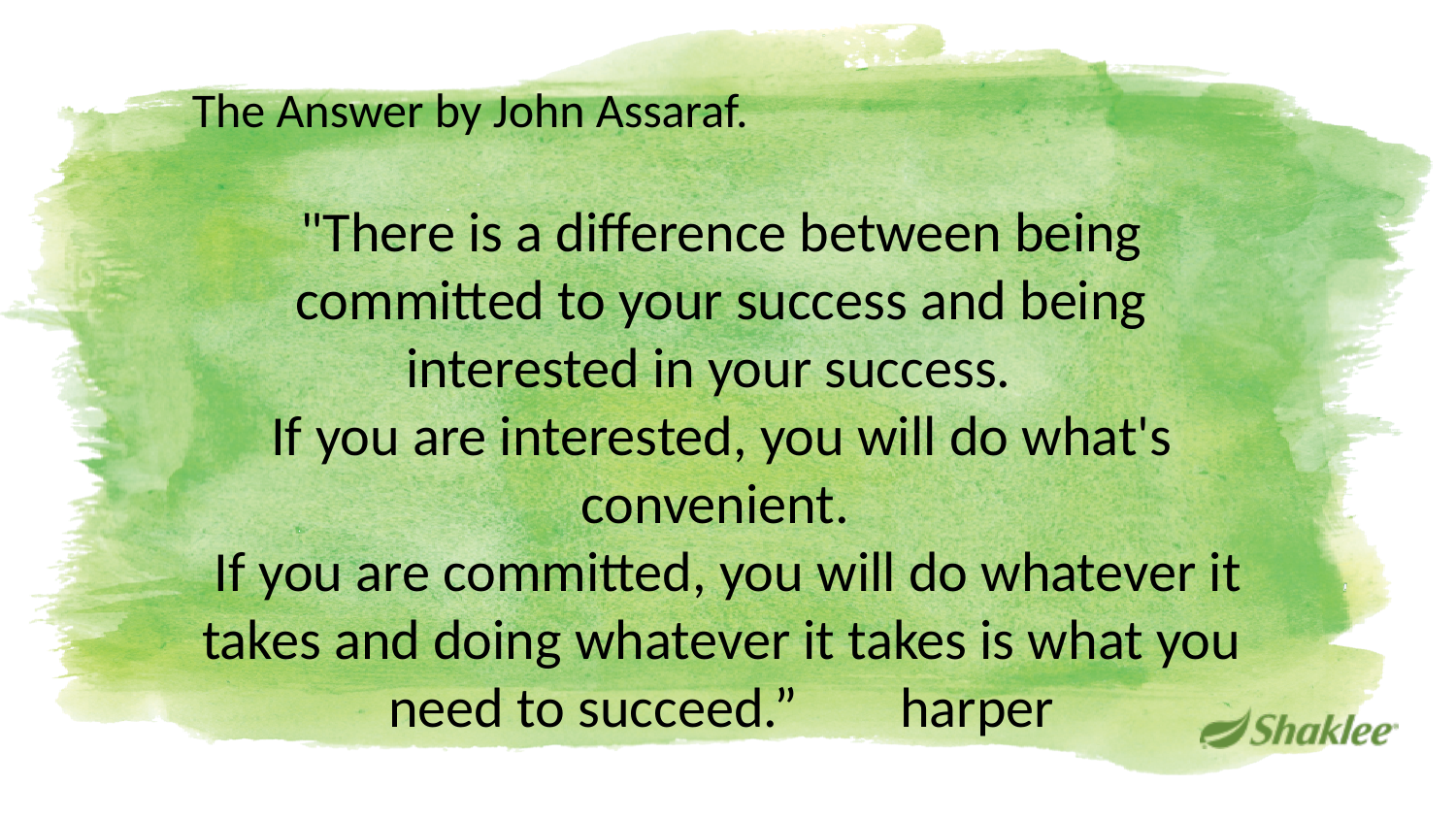

The Answer by John Assaraf.

"There is a difference between being committed to your success and being interested in your success.
If you are interested, you will do what's convenient.
 If you are committed, you will do whatever it takes and doing whatever it takes is what you need to succeed.”        harper